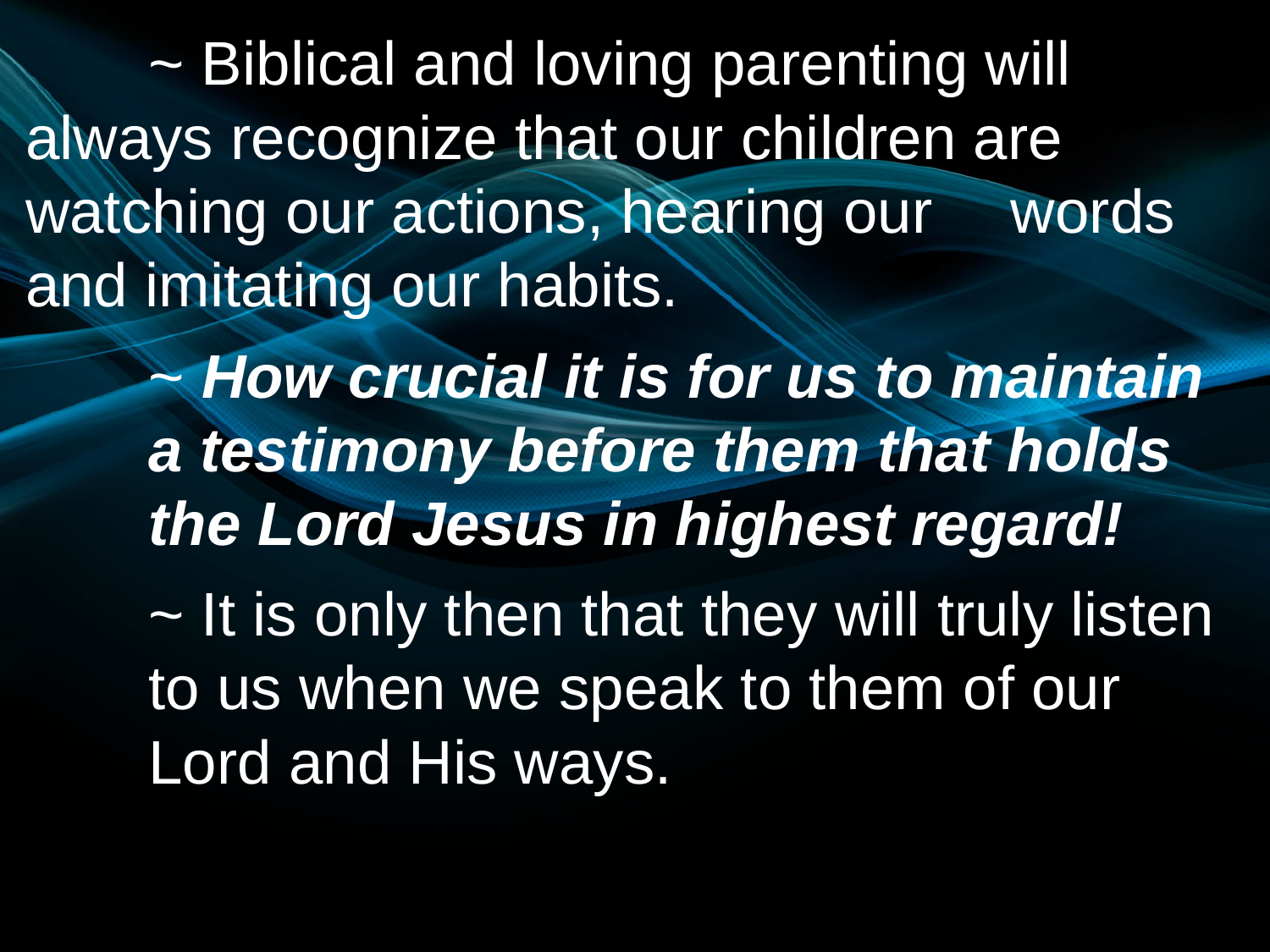

~ Biblical and loving parenting will 			always recognize that our children are 		watching our actions, hearing our 			words and imitating our habits.
	~ How crucial it is for us to maintain 		a testimony before them that holds 		the Lord Jesus in highest regard!
	~ It is only then that they will truly listen 		to us when we speak to them of our 		Lord and His ways.